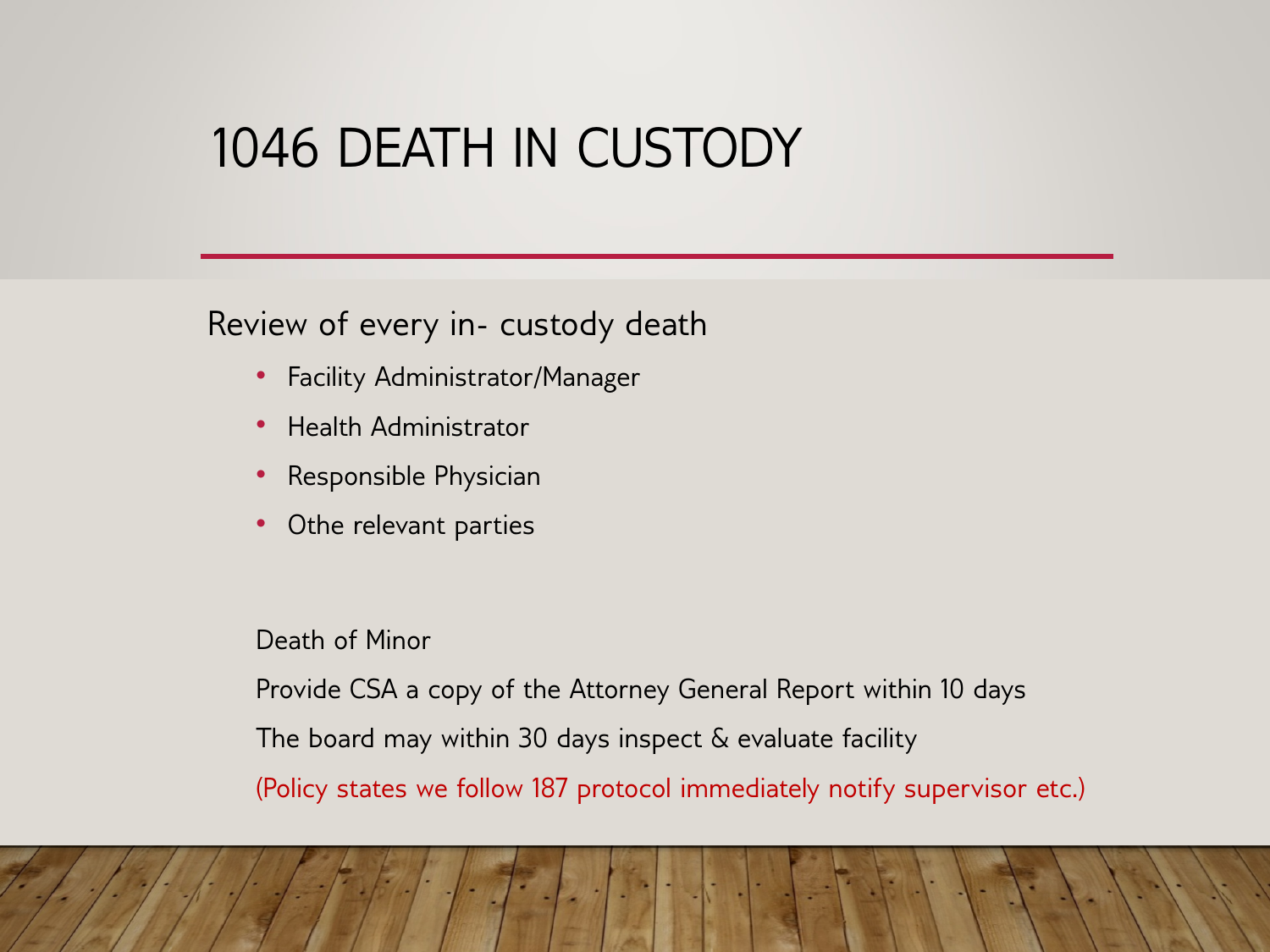

# 1046 DEATH IN CUSTODY
Review of every in- custody death
Facility Administrator/Manager
Health Administrator
Responsible Physician
Othe relevant parties

Death of Minor
Provide CSA a copy of the Attorney General Report within 10 days
The board may within 30 days inspect & evaluate facility
(Policy states we follow 187 protocol immediately notify supervisor etc.)